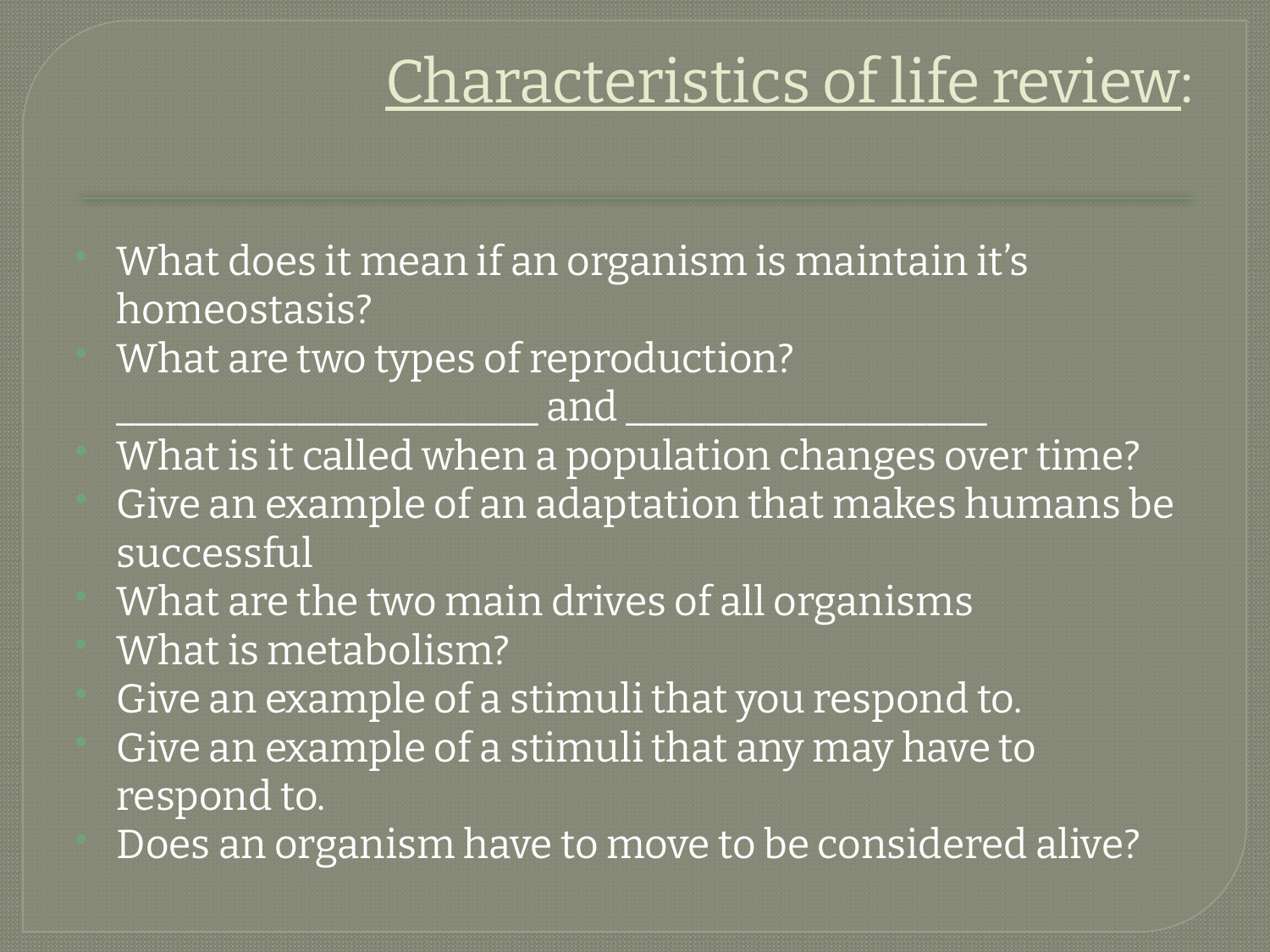

# Characteristics of life review:
What does it mean if an organism is maintain it’s homeostasis?
What are two types of reproduction? _____________________ and __________________
What is it called when a population changes over time?
Give an example of an adaptation that makes humans be successful
What are the two main drives of all organisms
What is metabolism?
Give an example of a stimuli that you respond to.
Give an example of a stimuli that any may have to respond to.
Does an organism have to move to be considered alive?